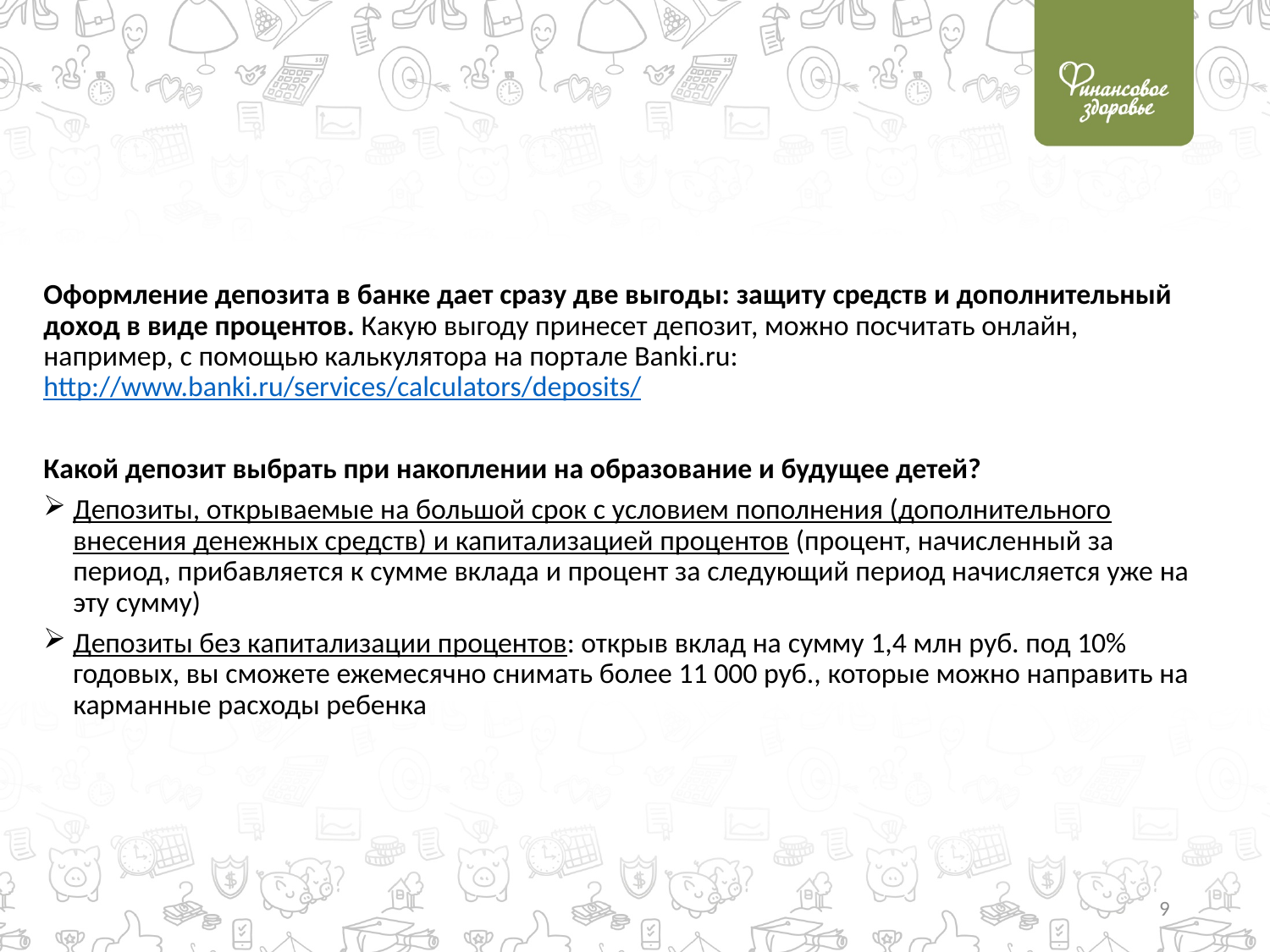

Оформление депозита в банке дает сразу две выгоды: защиту средств и дополнительный доход в виде процентов. Какую выгоду принесет депозит, можно посчитать онлайн, например, с помощью калькулятора на портале Banki.ru: http://www.banki.ru/services/calculators/deposits/

Какой депозит выбрать при накоплении на образование и будущее детей?
Депозиты, открываемые на большой срок с условием пополнения (дополнительного внесения денежных средств) и капитализацией процентов (процент, начисленный за период, прибавляется к сумме вклада и процент за следующий период начисляется уже на эту сумму)
Депозиты без капитализации процентов: открыв вклад на сумму 1,4 млн руб. под 10% годовых, вы сможете ежемесячно снимать более 11 000 руб., которые можно направить на карманные расходы ребенка

9